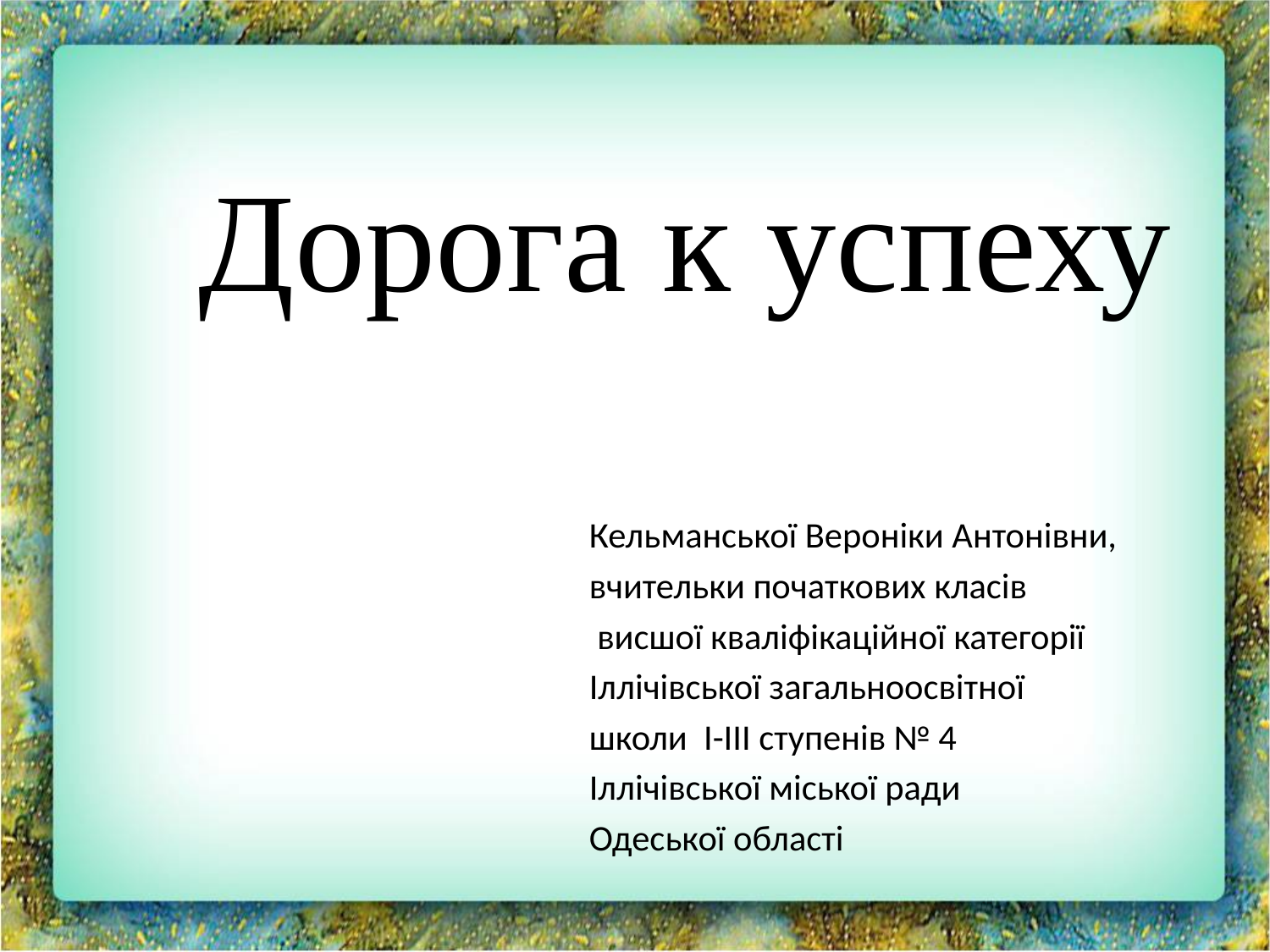

# Дорога к успеху
Кельманської Вероніки Антонівни,
вчительки початкових класів
 висшої кваліфікаційної категорії
Іллічівської загальноосвітної
школи  І-ІІІ ступенів № 4
Іллічівської міської ради
Одеської області